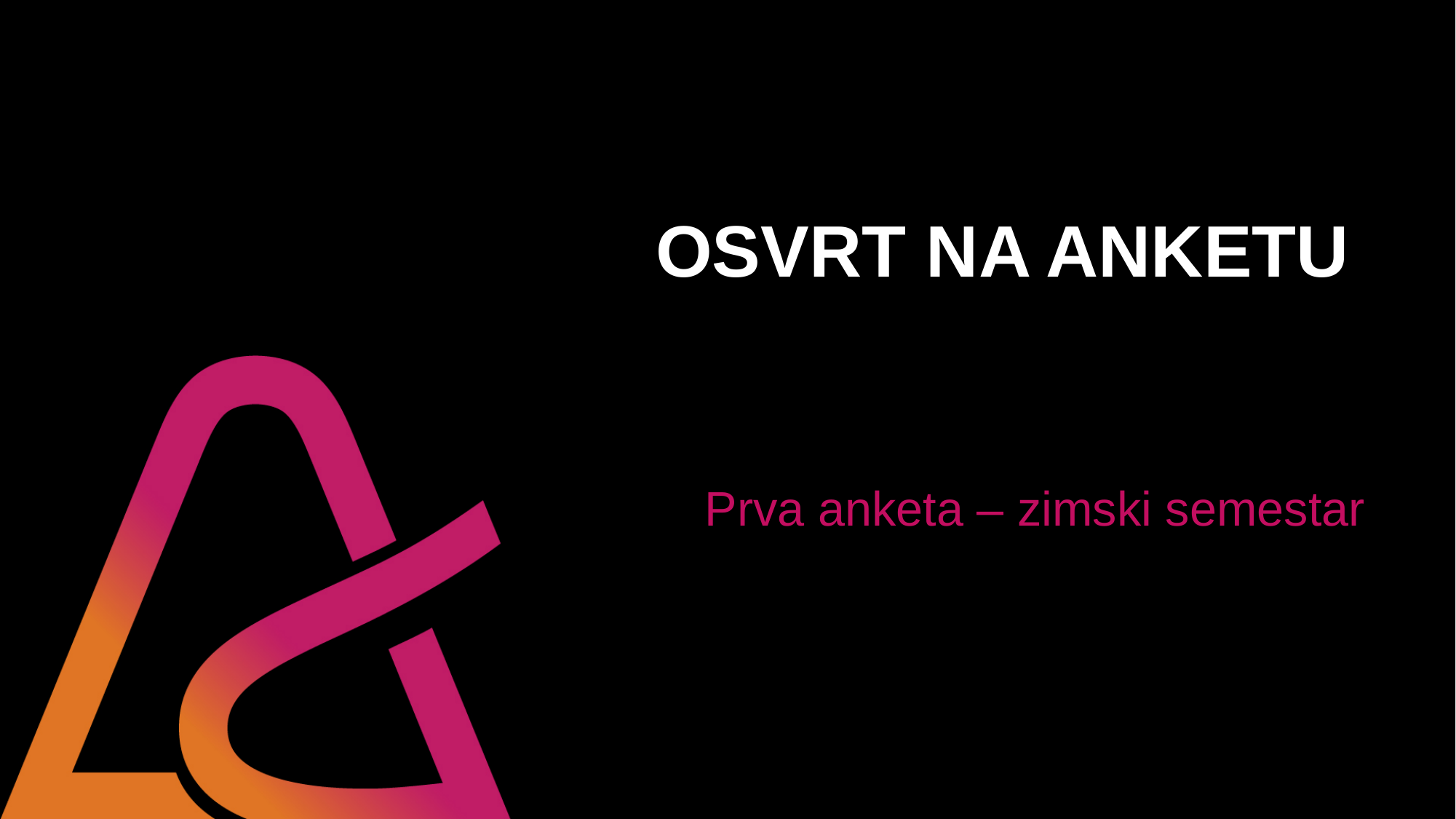

# OSVRT NA ANKETU
Prva anketa – zimski semestar
1